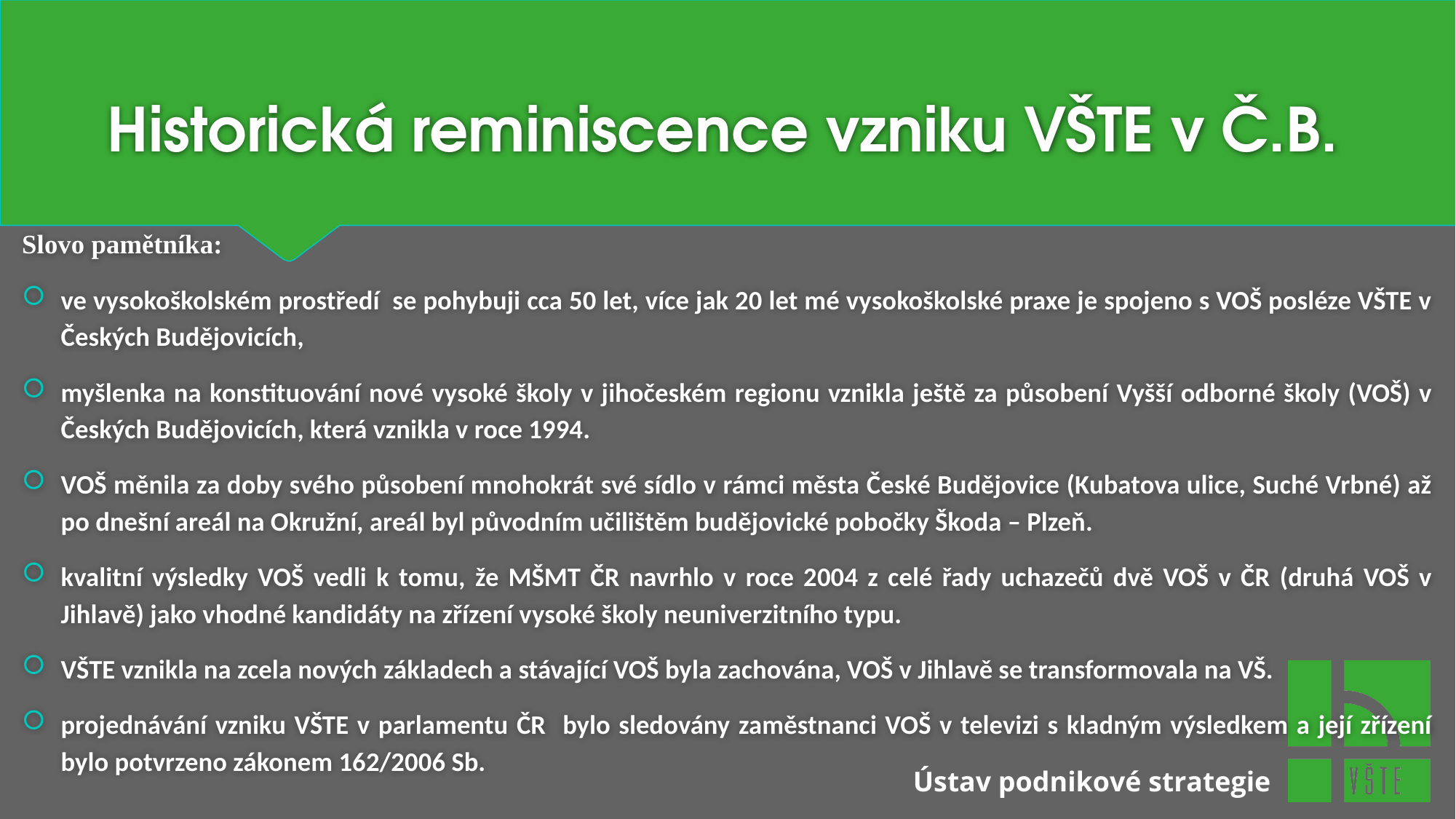

# Historická reminiscence vzniku VŠTE v Č.B.
Slovo pamětníka:
ve vysokoškolském prostředí  se pohybuji cca 50 let, více jak 20 let mé vysokoškolské praxe je spojeno s VOŠ posléze VŠTE v Českých Budějovicích,
myšlenka na konstituování nové vysoké školy v jihočeském regionu vznikla ještě za působení Vyšší odborné školy (VOŠ) v Českých Budějovicích, která vznikla v roce 1994.
VOŠ měnila za doby svého působení mnohokrát své sídlo v rámci města České Budějovice (Kubatova ulice, Suché Vrbné) až po dnešní areál na Okružní, areál byl původním učilištěm budějovické pobočky Škoda – Plzeň.
kvalitní výsledky VOŠ vedli k tomu, že MŠMT ČR navrhlo v roce 2004 z celé řady uchazečů dvě VOŠ v ČR (druhá VOŠ v Jihlavě) jako vhodné kandidáty na zřízení vysoké školy neuniverzitního typu.
VŠTE vznikla na zcela nových základech a stávající VOŠ byla zachována, VOŠ v Jihlavě se transformovala na VŠ.
projednávání vzniku VŠTE v parlamentu ČR  bylo sledovány zaměstnanci VOŠ v televizi s kladným výsledkem a její zřízení bylo potvrzeno zákonem 162/2006 Sb.